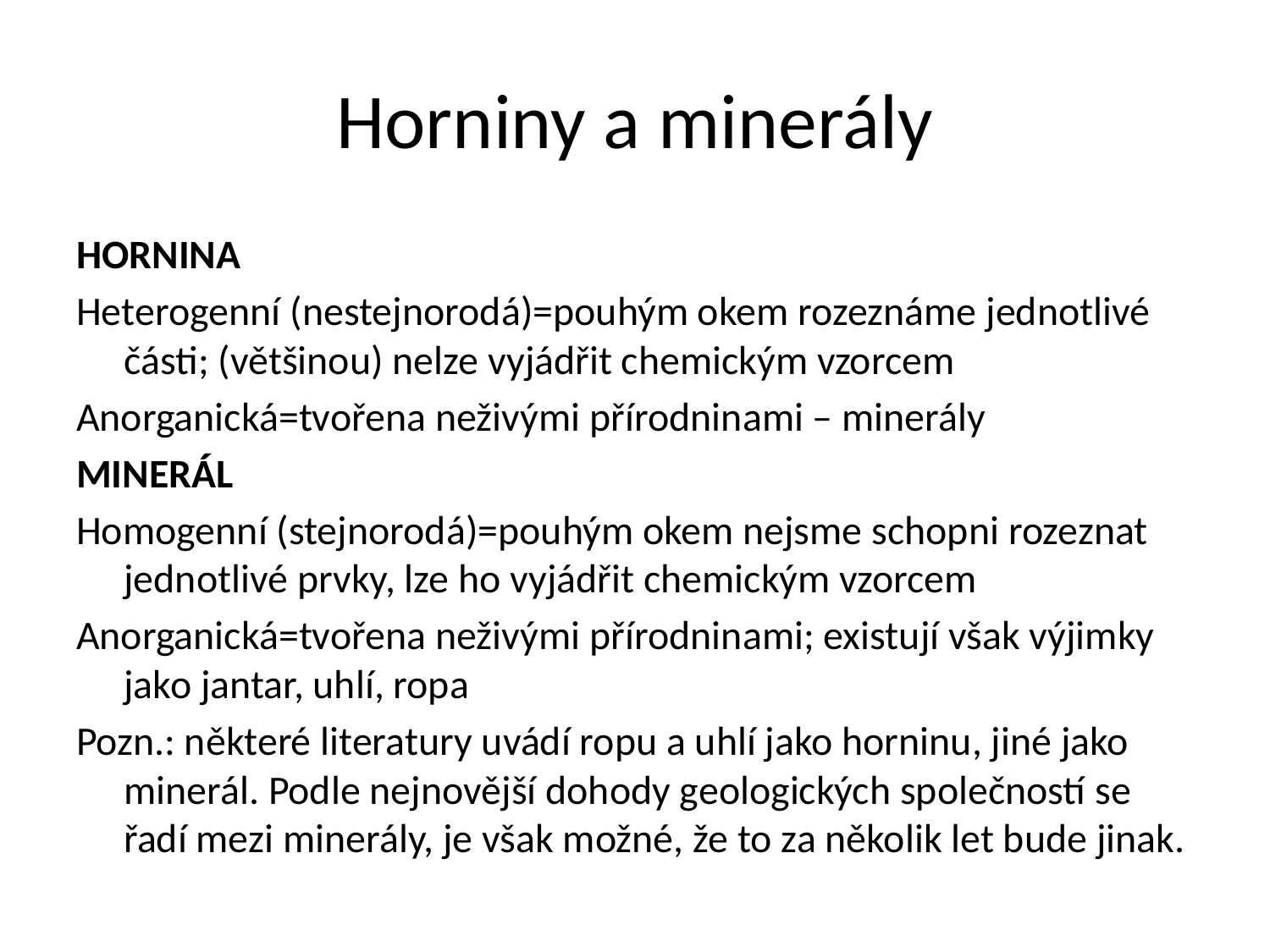

# Horniny a minerály
HORNINA
Heterogenní (nestejnorodá)=pouhým okem rozeznáme jednotlivé části; (většinou) nelze vyjádřit chemickým vzorcem
Anorganická=tvořena neživými přírodninami – minerály
MINERÁL
Homogenní (stejnorodá)=pouhým okem nejsme schopni rozeznat jednotlivé prvky, lze ho vyjádřit chemickým vzorcem
Anorganická=tvořena neživými přírodninami; existují však výjimky jako jantar, uhlí, ropa
Pozn.: některé literatury uvádí ropu a uhlí jako horninu, jiné jako minerál. Podle nejnovější dohody geologických společností se řadí mezi minerály, je však možné, že to za několik let bude jinak.